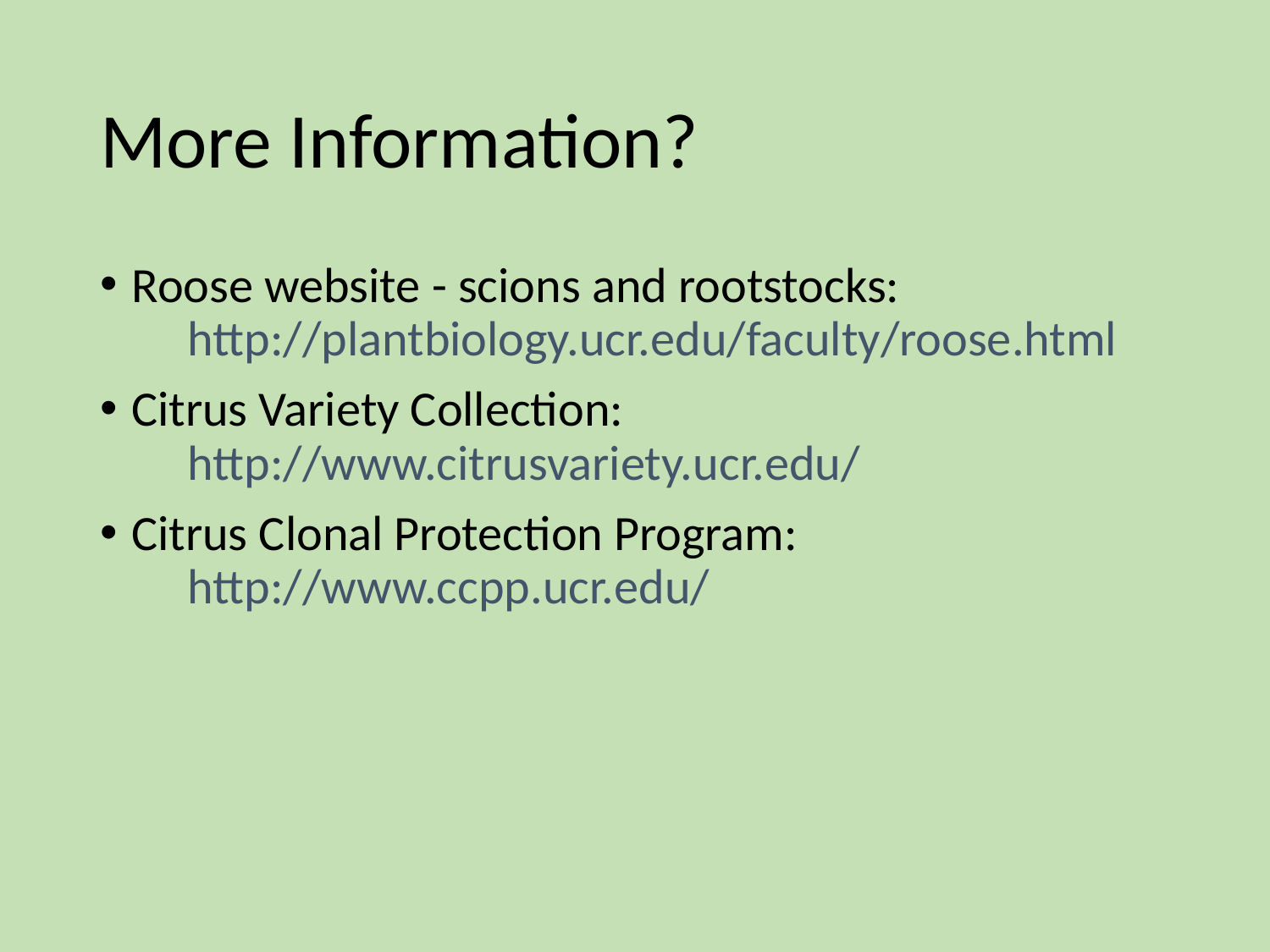

# More Information?
Roose website - scions and rootstocks:
     http://plantbiology.ucr.edu/faculty/roose.html
Citrus Variety Collection:
     http://www.citrusvariety.ucr.edu/
Citrus Clonal Protection Program:
     http://www.ccpp.ucr.edu/